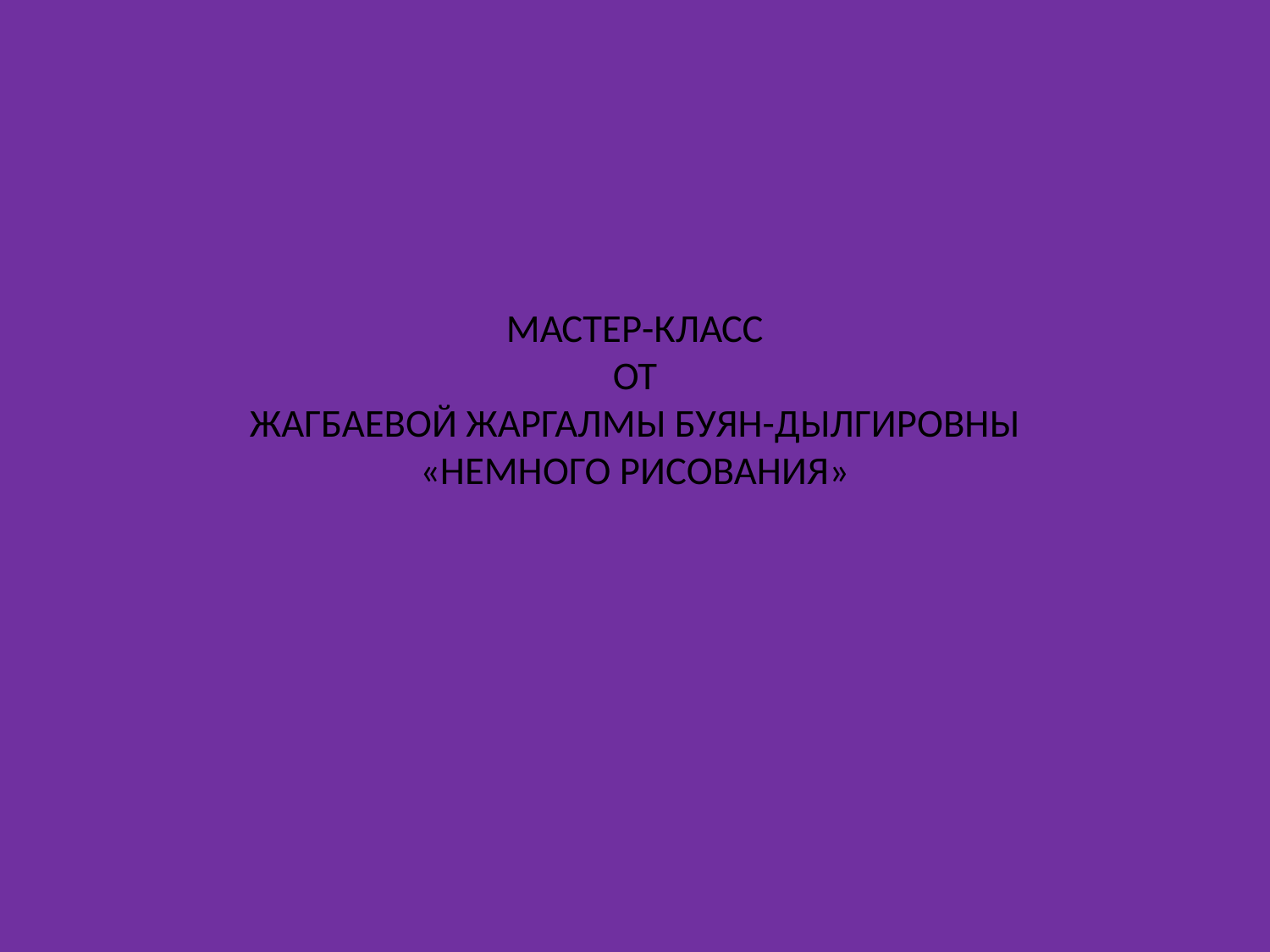

# МАСТЕР-КЛАСС ОТ ЖАГБАЕВОЙ ЖАРГАЛМЫ БУЯН-ДЫЛГИРОВНЫ «НЕМНОГО РИСОВАНИЯ»